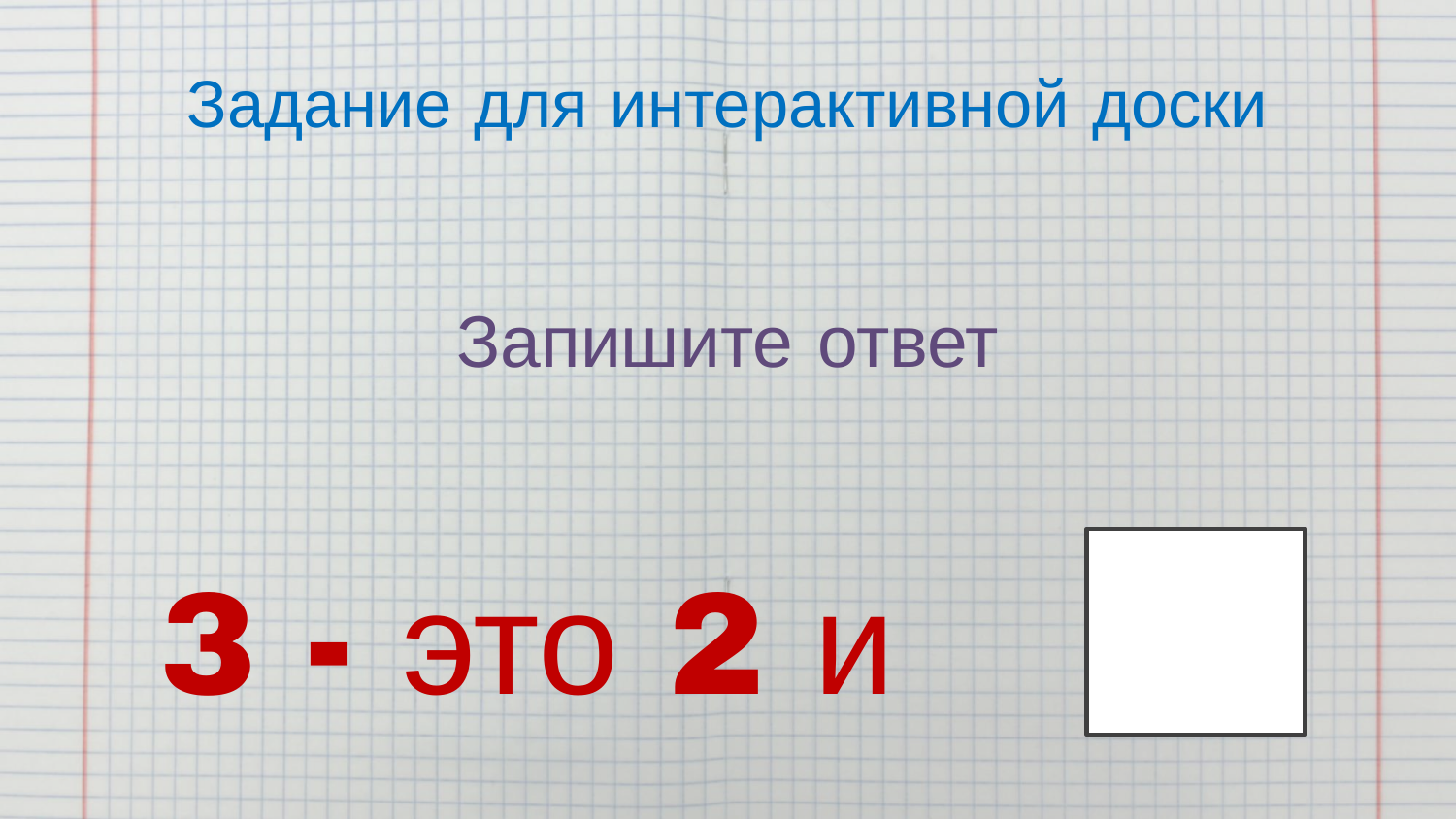

# Задание для интерактивной доски

Запишите ответ
   3 - это 2 и